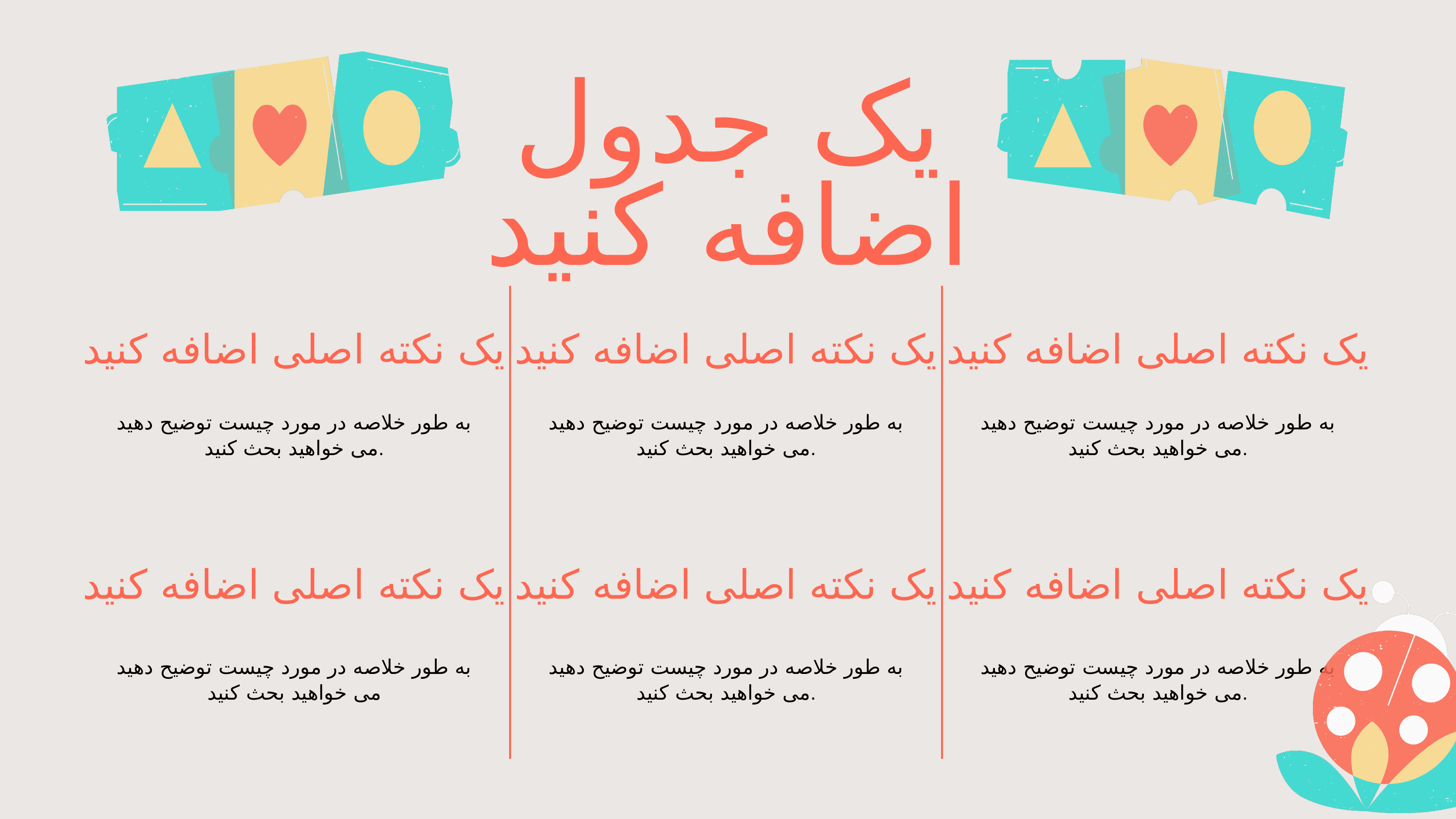

یک جدول اضافه کنید
| یک نکته اصلی اضافه کنید | یک نکته اصلی اضافه کنید | یک نکته اصلی اضافه کنید |
| --- | --- | --- |
| به طور خلاصه در مورد چیست توضیح دهید می خواهید بحث کنید. | به طور خلاصه در مورد چیست توضیح دهید می خواهید بحث کنید. | به طور خلاصه در مورد چیست توضیح دهید می خواهید بحث کنید. |
| یک نکته اصلی اضافه کنید | یک نکته اصلی اضافه کنید | یک نکته اصلی اضافه کنید |
| به طور خلاصه در مورد چیست توضیح دهید می خواهید بحث کنید | به طور خلاصه در مورد چیست توضیح دهید می خواهید بحث کنید. | به طور خلاصه در مورد چیست توضیح دهید می خواهید بحث کنید. |